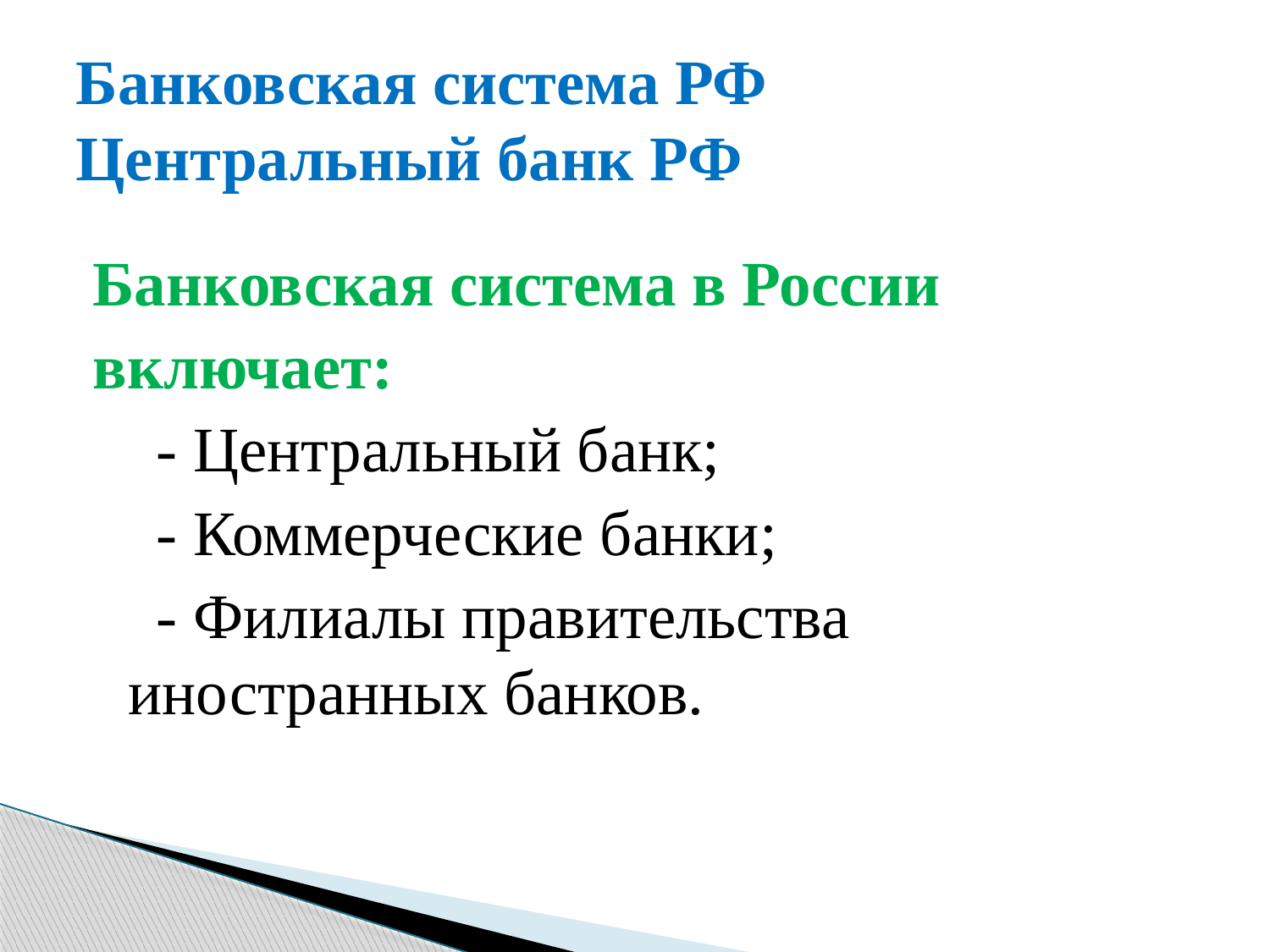

# Банковская система РФ Центральный банк РФ
Банковская система в России
включает:
    - Центральный банк;
    - Коммерческие банки;
    - Филиалы правительства иностранных банков.